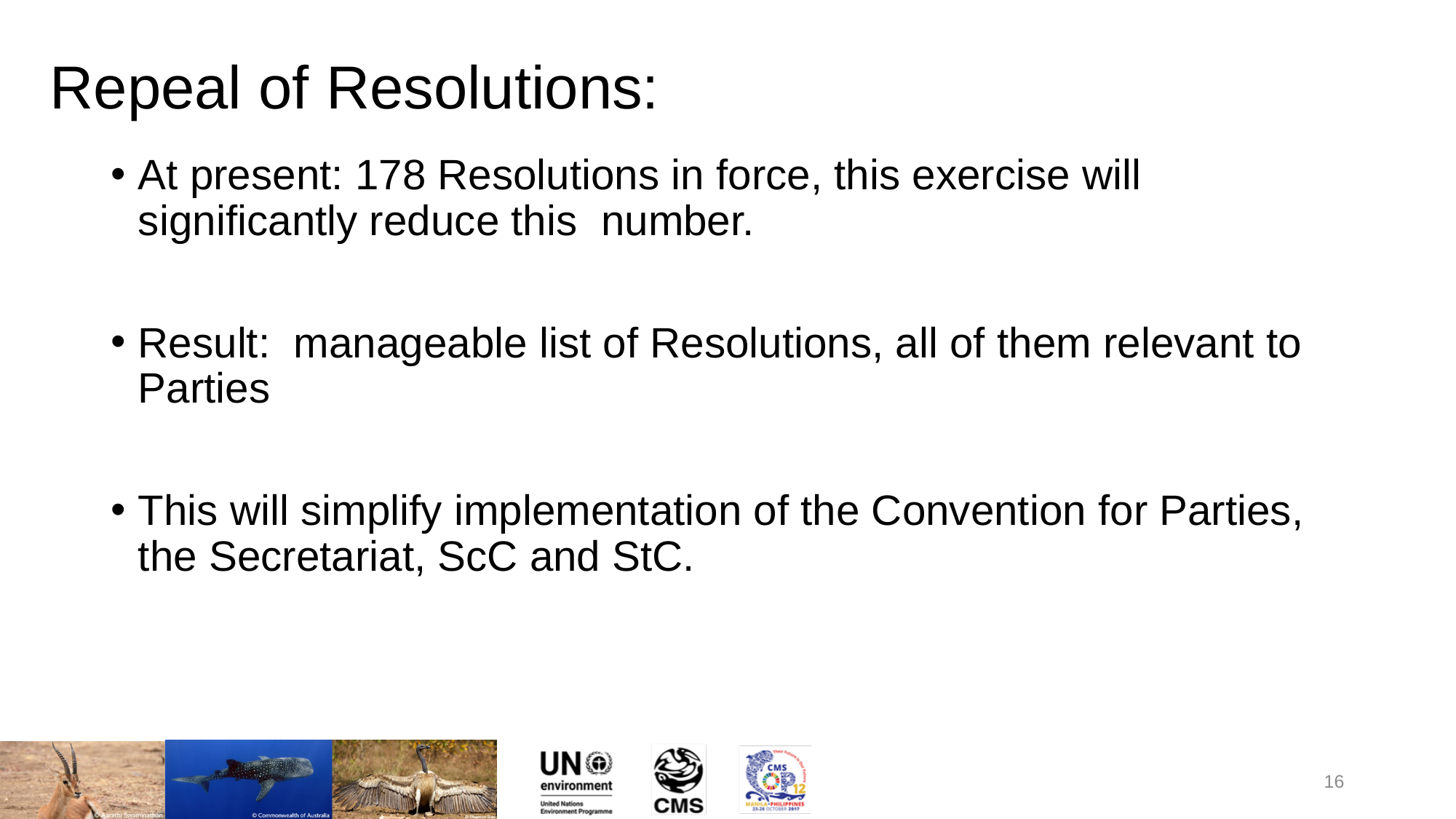

Repeal of Resolutions:
At present: 178 Resolutions in force, this exercise will significantly reduce this  number.

Result:  manageable list of Resolutions, all of them relevant to Parties

This will simplify implementation of the Convention for Parties, the Secretariat, ScC and StC.
16